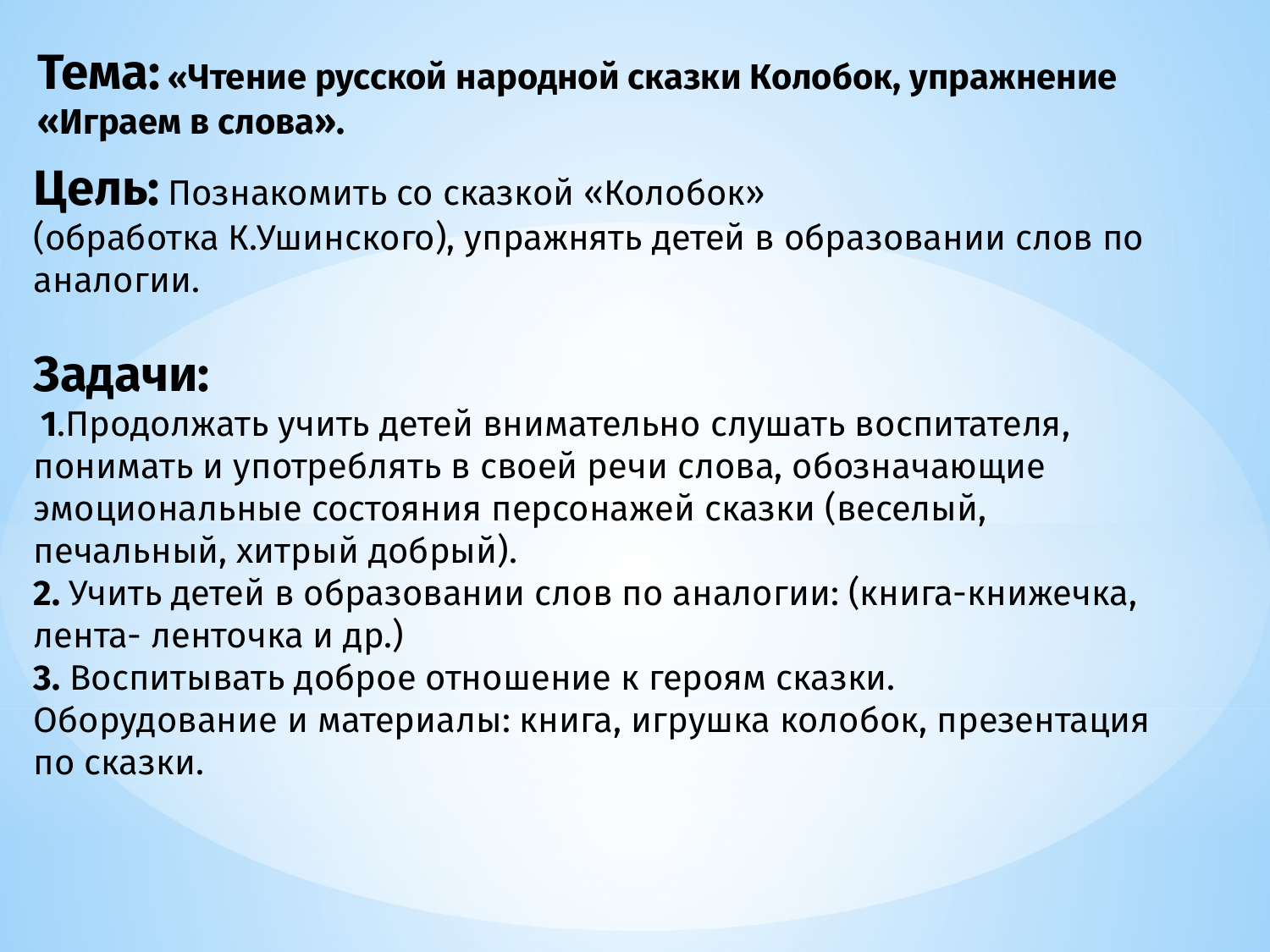

Тема: «Чтение русской народной сказки Колобок, упражнение «Играем в слова».
Цель: Познакомить со сказкой «Колобок»
(обработка К.Ушинского), упражнять детей в образовании слов по аналогии.

Задачи:
 1.Продолжать учить детей внимательно слушать воспитателя, понимать и употреблять в своей речи слова, обозначающие эмоциональные состояния персонажей сказки (веселый, печальный, хитрый добрый).
2. Учить детей в образовании слов по аналогии: (книга-книжечка, лента- ленточка и др.)
3. Воспитывать доброе отношение к героям сказки.
Оборудование и материалы: книга, игрушка колобок, презентация по сказки.